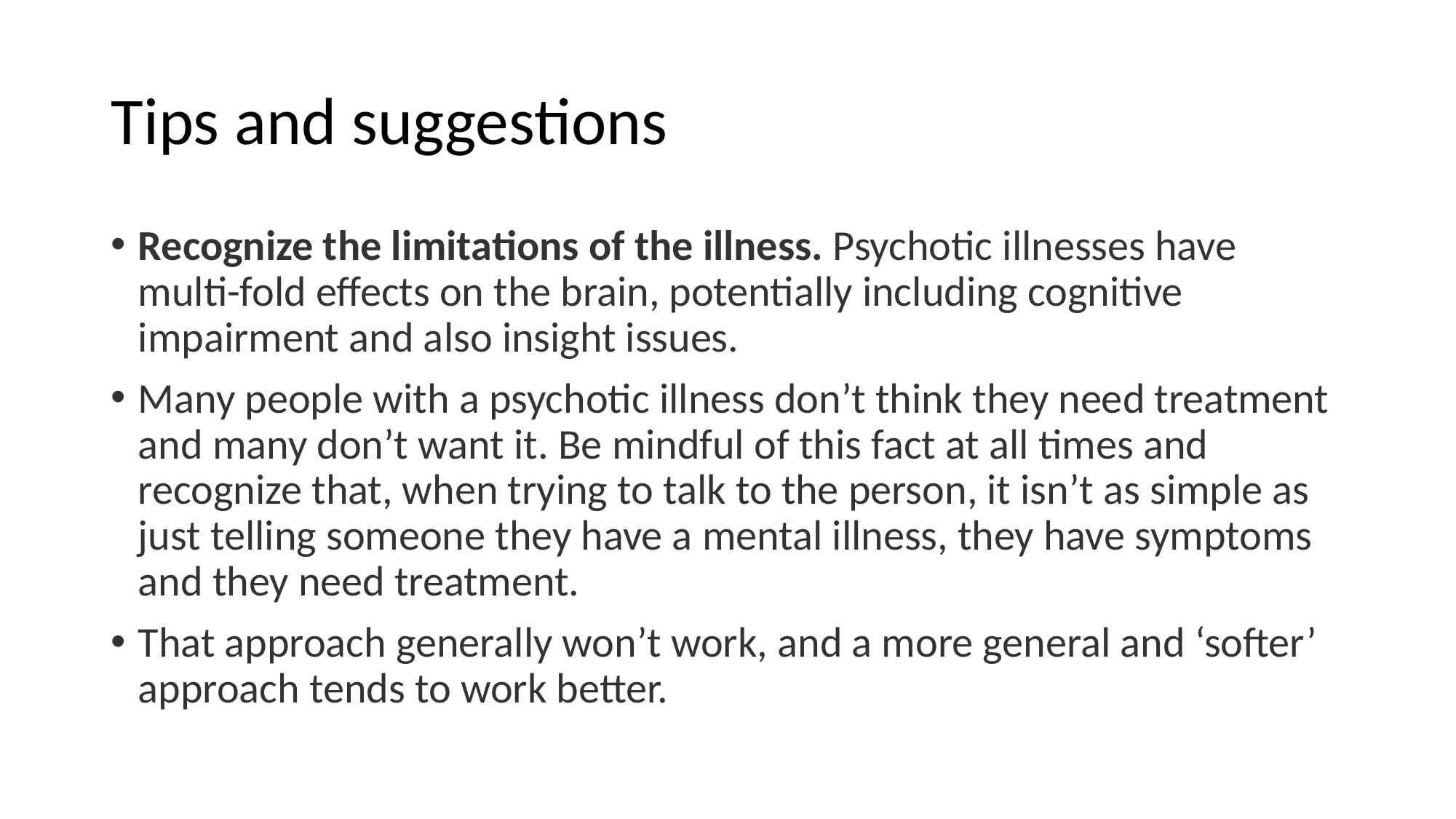

# Tips and suggestions
Recognize the limitations of the illness. Psychotic illnesses have multi-fold effects on the brain, potentially including cognitive impairment and also insight issues.
Many people with a psychotic illness don’t think they need treatment and many don’t want it. Be mindful of this fact at all times and recognize that, when trying to talk to the person, it isn’t as simple as just telling someone they have a mental illness, they have symptoms and they need treatment.
That approach generally won’t work, and a more general and ‘softer’ approach tends to work better.